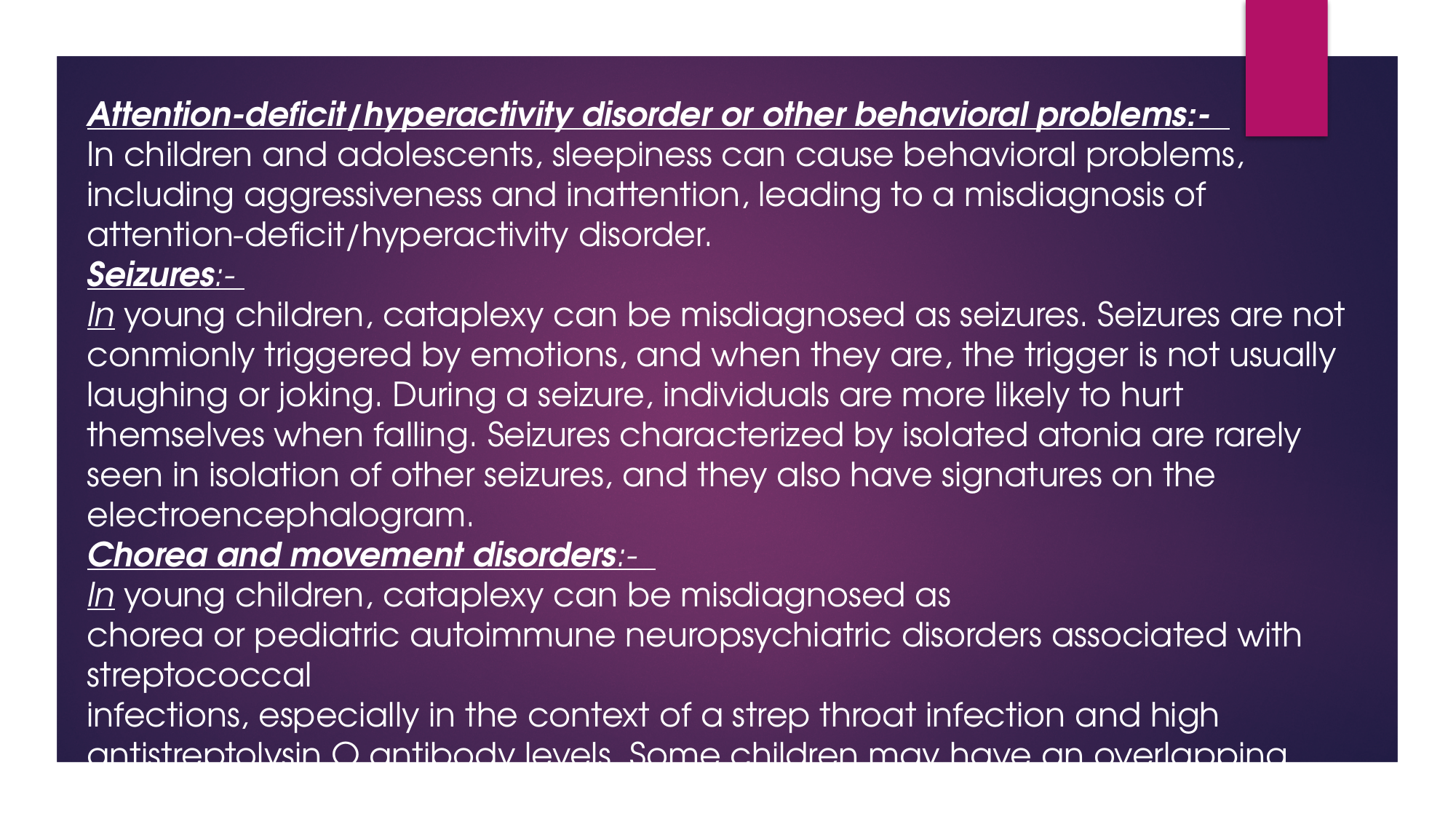

Attention-deficit/hyperactivity disorder or other behavioral problems:-
In children and adolescents, sleepiness can cause behavioral problems, including aggressiveness and inattention, leading to a misdiagnosis of attention-deficit/hyperactivity disorder.
Seizures:-
In young children, cataplexy can be misdiagnosed as seizures. Seizures are not conmionly triggered by emotions, and when they are, the trigger is not usually laughing or joking. During a seizure, individuals are more likely to hurt themselves when falling. Seizures characterized by isolated atonia are rarely seen in isolation of other seizures, and they also have signatures on the electroencephalogram.
Chorea and movement disorders:-
In young children, cataplexy can be misdiagnosed as
chorea or pediatric autoimmune neuropsychiatric disorders associated with streptococcal
infections, especially in the context of a strep throat infection and high antistreptolysin O antibody levels. Some children may have an overlapping movement disorder close to onset of the cataplexy.